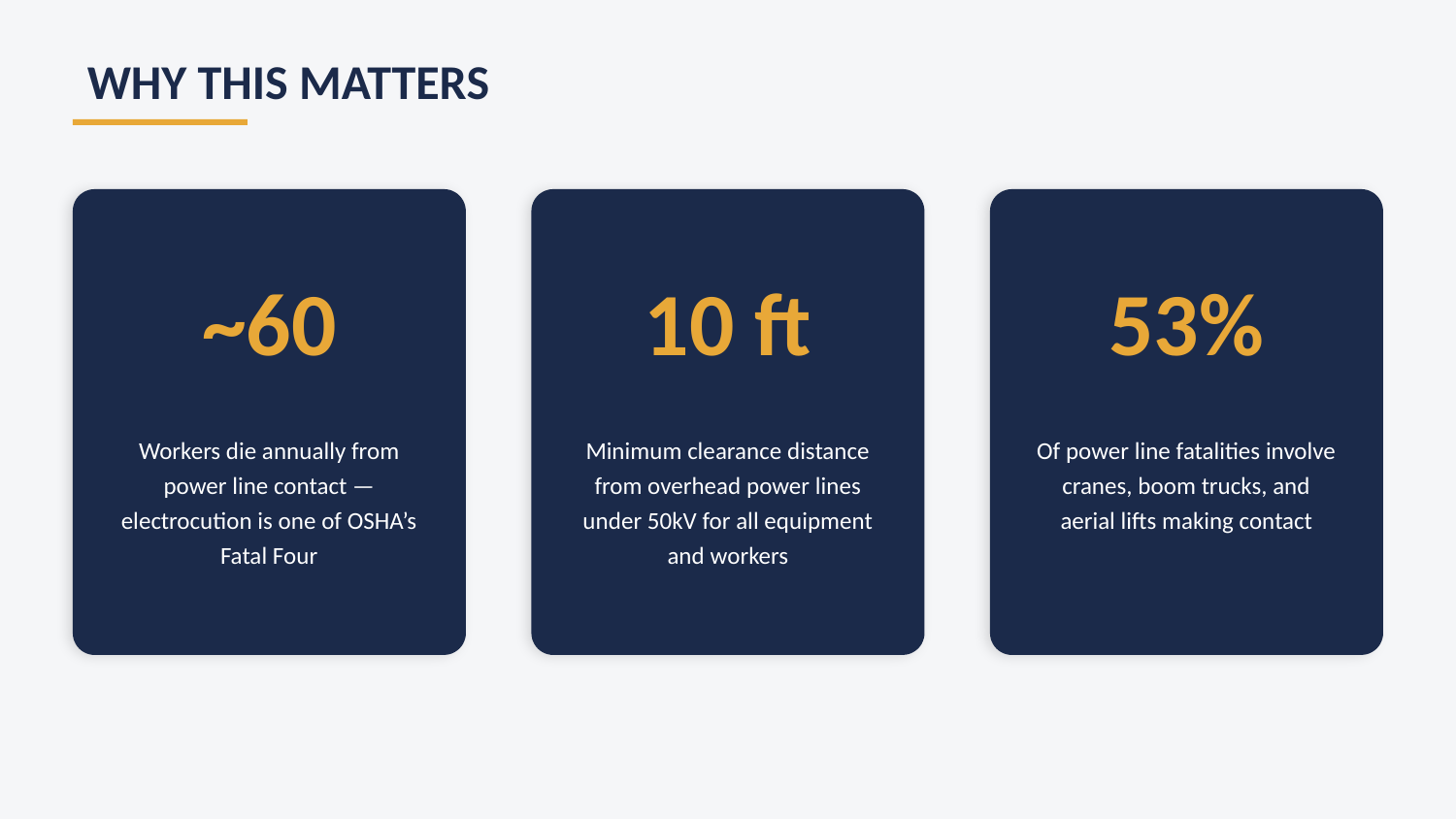

WHY THIS MATTERS

~60
10 ft
53%
Workers die annually from power line contact — electrocution is one of OSHA’s Fatal Four
Minimum clearance distance from overhead power lines under 50kV for all equipment and workers
Of power line fatalities involve cranes, boom trucks, and aerial lifts making contact